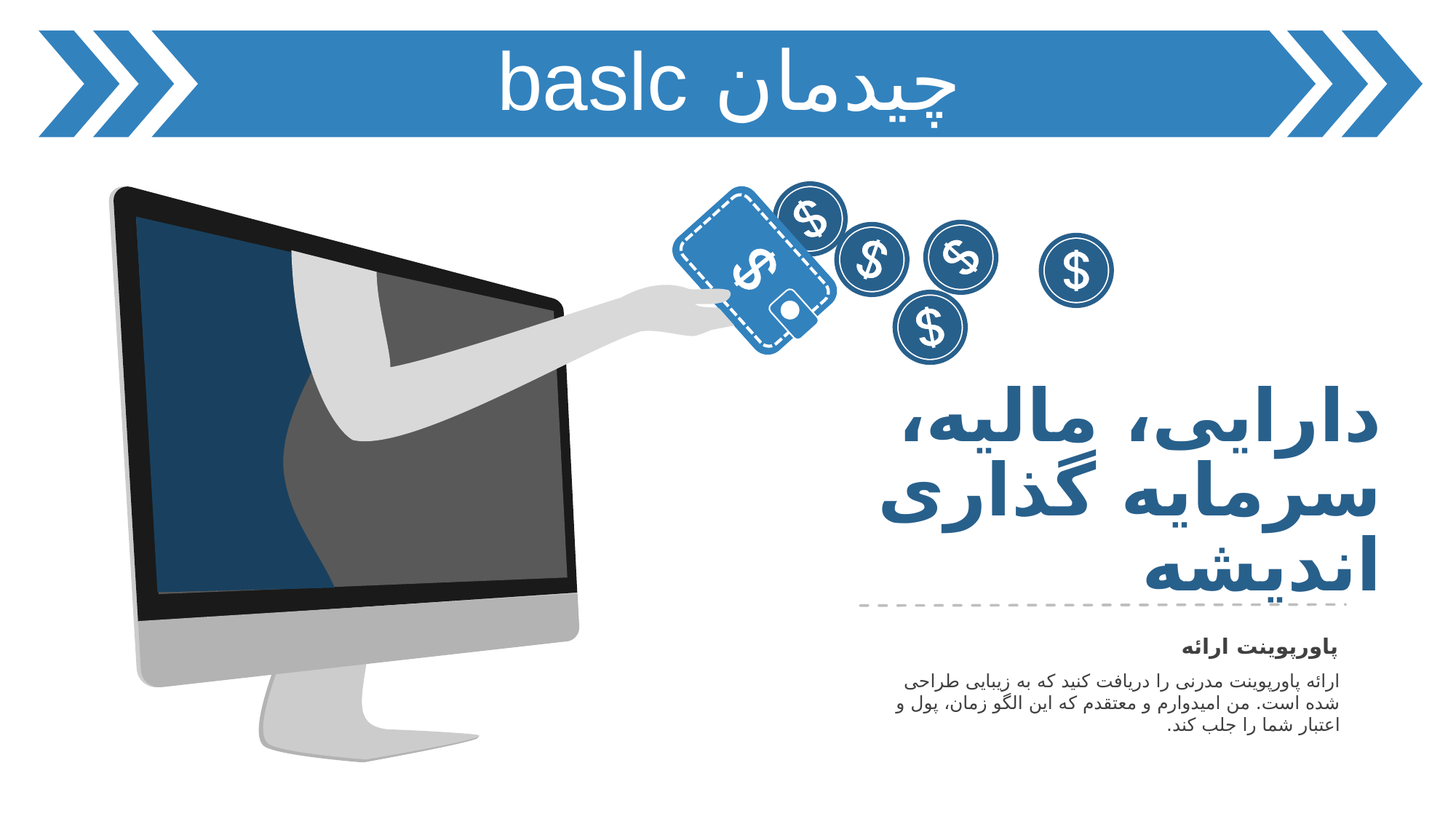

چیدمان baslc

دارایی، مالیه، سرمایه گذاری
اندیشه
پاورپوینت ارائه
ارائه پاورپوینت مدرنی را دریافت کنید که به زیبایی طراحی شده است. من امیدوارم و معتقدم که این الگو زمان، پول و اعتبار شما را جلب کند.